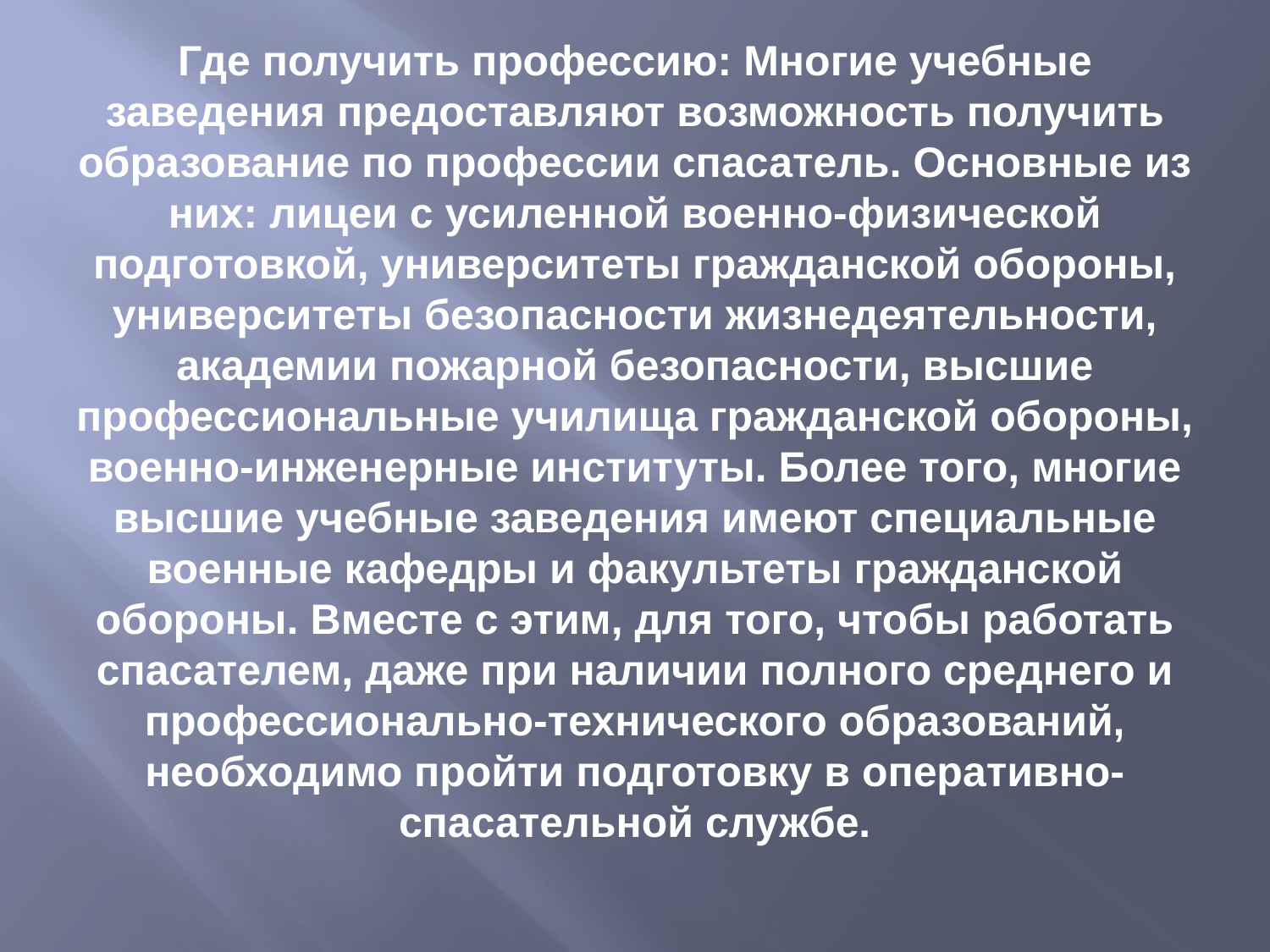

# Где получить профессию: Многие учебные заведения предоставляют возможность получить образование по профессии спасатель. Основные из них: лицеи с усиленной военно-физической подготовкой, университеты гражданской обороны, университеты безопасности жизнедеятельности, академии пожарной безопасности, высшие профессиональные училища гражданской обороны, военно-инженерные институты. Более того, многие высшие учебные заведения имеют специальные военные кафедры и факультеты гражданской обороны. Вместе с этим, для того, чтобы работать спасателем, даже при наличии полного среднего и профессионально-технического образований, необходимо пройти подготовку в оперативно-спасательной службе.